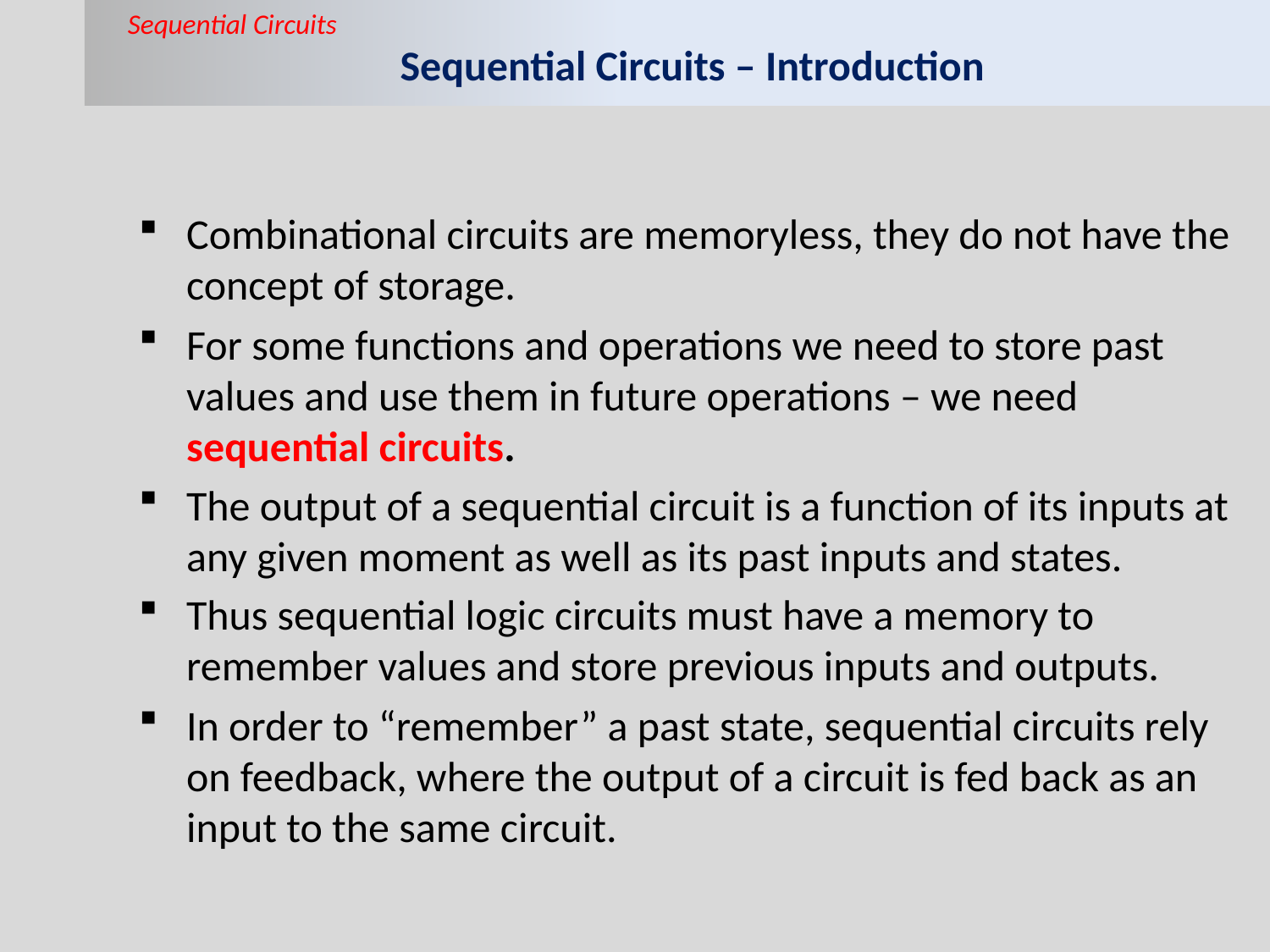

Sequential Circuits
# Sequential Circuits – Introduction
Combinational circuits are memoryless, they do not have the concept of storage.
For some functions and operations we need to store past values and use them in future operations – we need sequential circuits.
The output of a sequential circuit is a function of its inputs at any given moment as well as its past inputs and states.
Thus sequential logic circuits must have a memory to remember values and store previous inputs and outputs.
In order to “remember” a past state, sequential circuits rely on feedback, where the output of a circuit is fed back as an input to the same circuit.